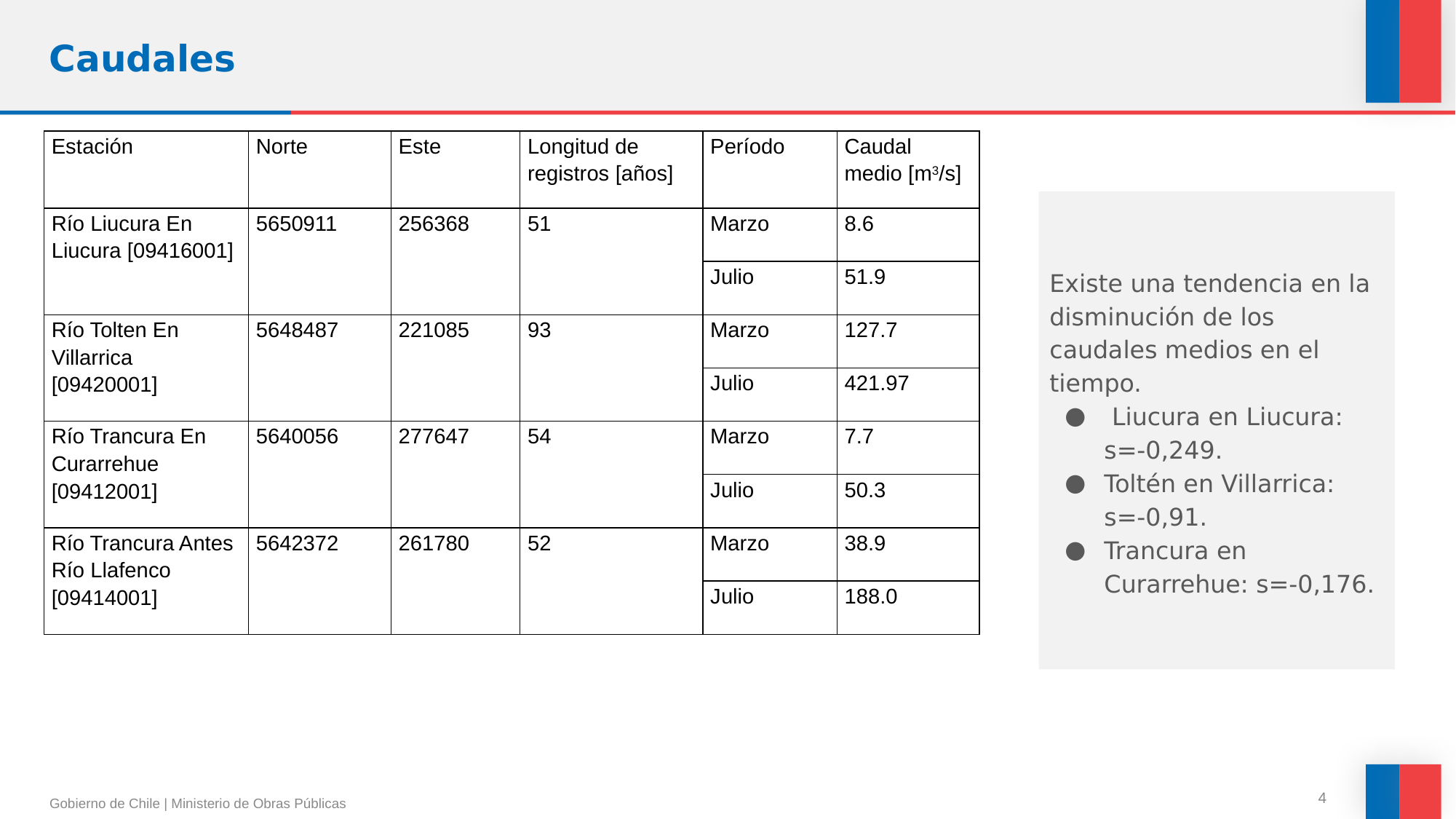

# Caudales
| Estación | Norte | Este | Longitud de registros [años] | Período | Caudal medio [m3/s] |
| --- | --- | --- | --- | --- | --- |
| Río Liucura En Liucura [09416001] | 5650911 | 256368 | 51 | Marzo | 8.6 |
|  |  |  |  | Julio | 51.9 |
| Río Tolten En Villarrica [09420001] | 5648487 | 221085 | 93 | Marzo | 127.7 |
|  |  |  |  | Julio | 421.97 |
| Río Trancura En Curarrehue [09412001] | 5640056 | 277647 | 54 | Marzo | 7.7 |
|  |  |  |  | Julio | 50.3 |
| Río Trancura Antes Río Llafenco [09414001] | 5642372 | 261780 | 52 | Marzo | 38.9 |
|  |  |  |  | Julio | 188.0 |
Existe una tendencia en la disminución de los caudales medios en el tiempo.
 Liucura en Liucura: s=-0,249.
Toltén en Villarrica: s=-0,91.
Trancura en Curarrehue: s=-0,176.

4